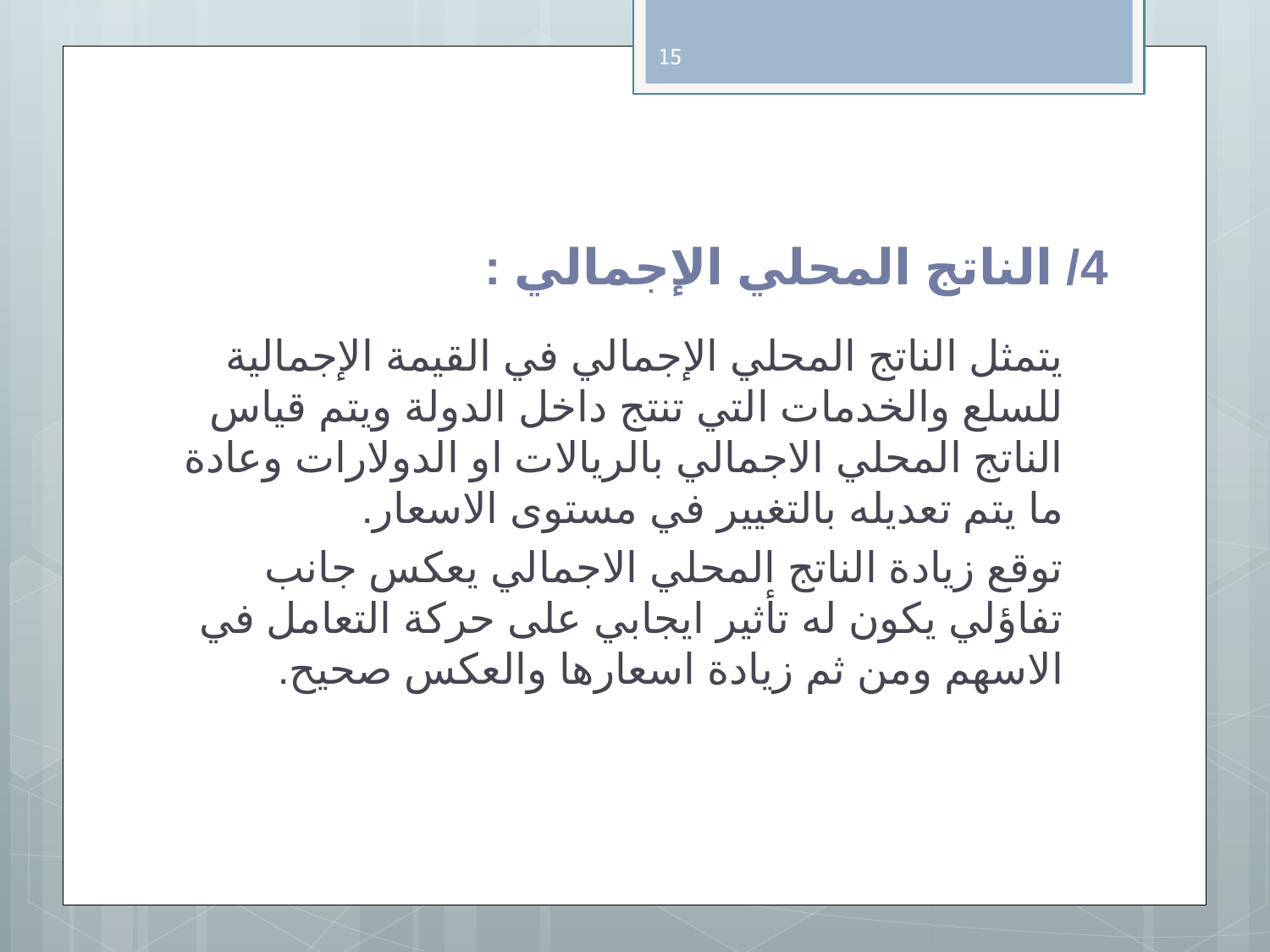

15
# 4/ الناتج المحلي الإجمالي :
يتمثل الناتج المحلي الإجمالي في القيمة الإجمالية للسلع والخدمات التي تنتج داخل الدولة ويتم قياس الناتج المحلي الاجمالي بالريالات او الدولارات وعادة ما يتم تعديله بالتغيير في مستوى الاسعار.
توقع زيادة الناتج المحلي الاجمالي يعكس جانب تفاؤلي يكون له تأثير ايجابي على حركة التعامل في الاسهم ومن ثم زيادة اسعارها والعكس صحيح.